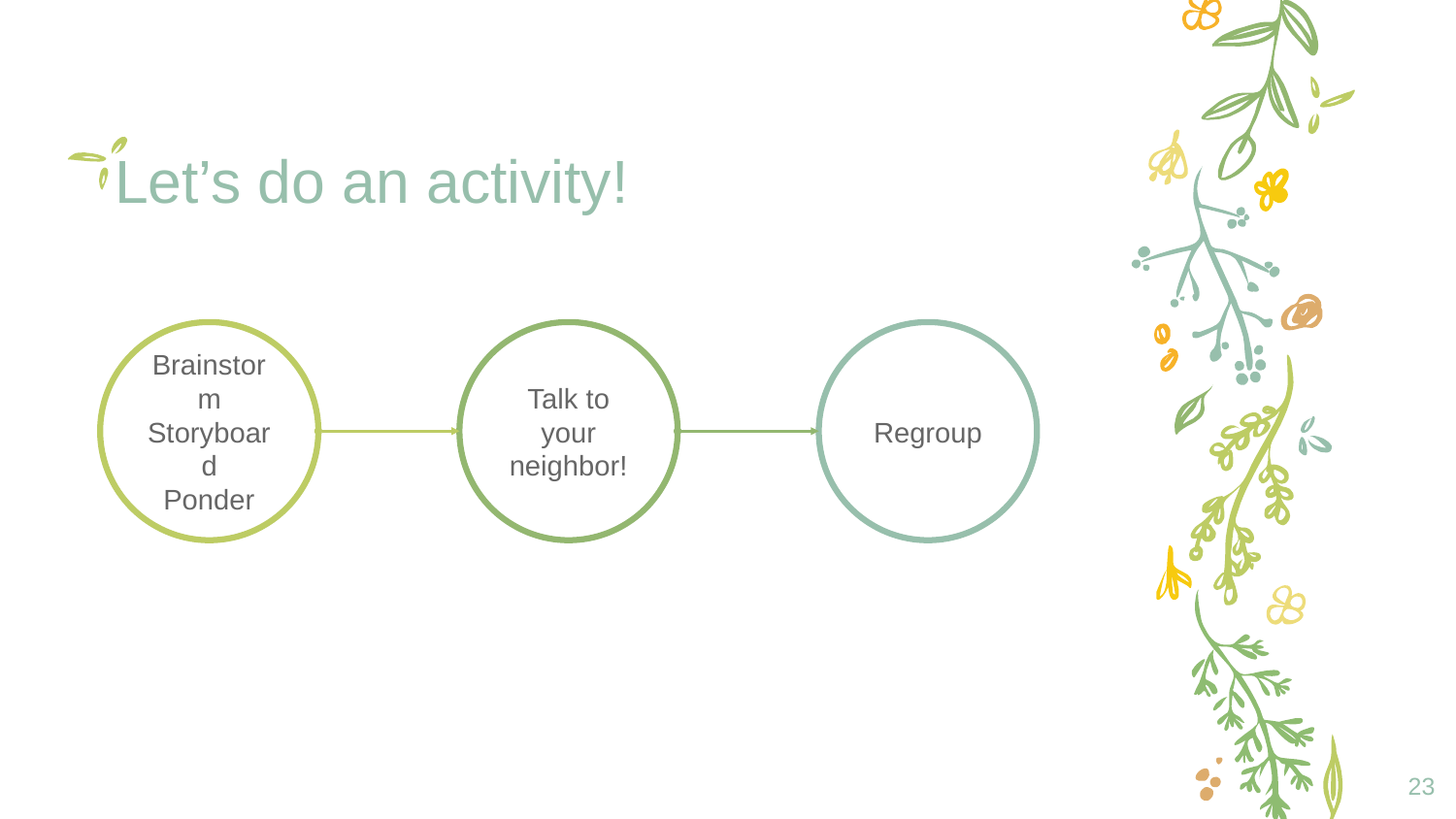

# Let’s do an activity!
Brainstorm
Storyboard
Ponder
Talk to your neighbor!
Regroup
23